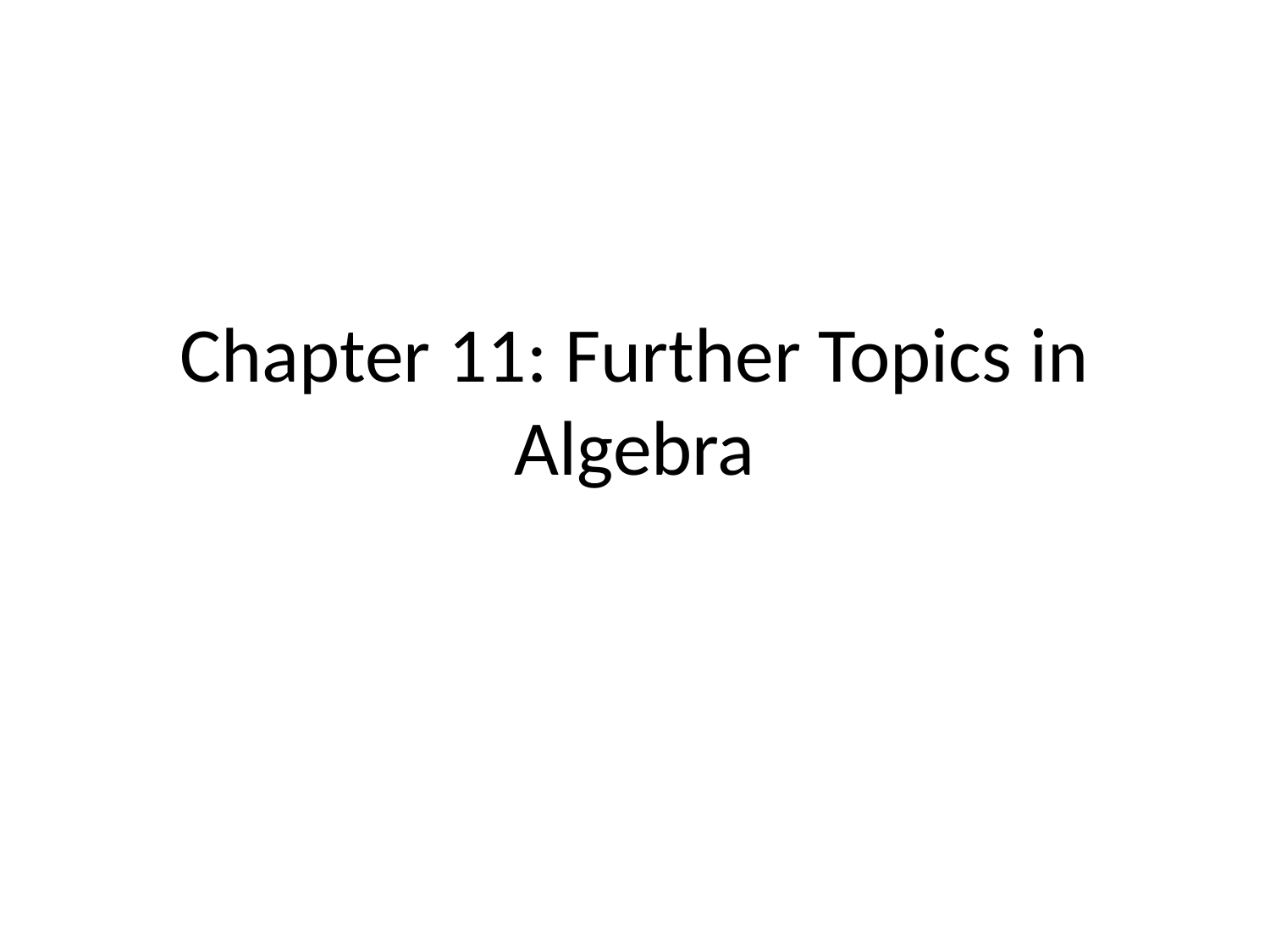

# Chapter 11: Further Topics in Algebra